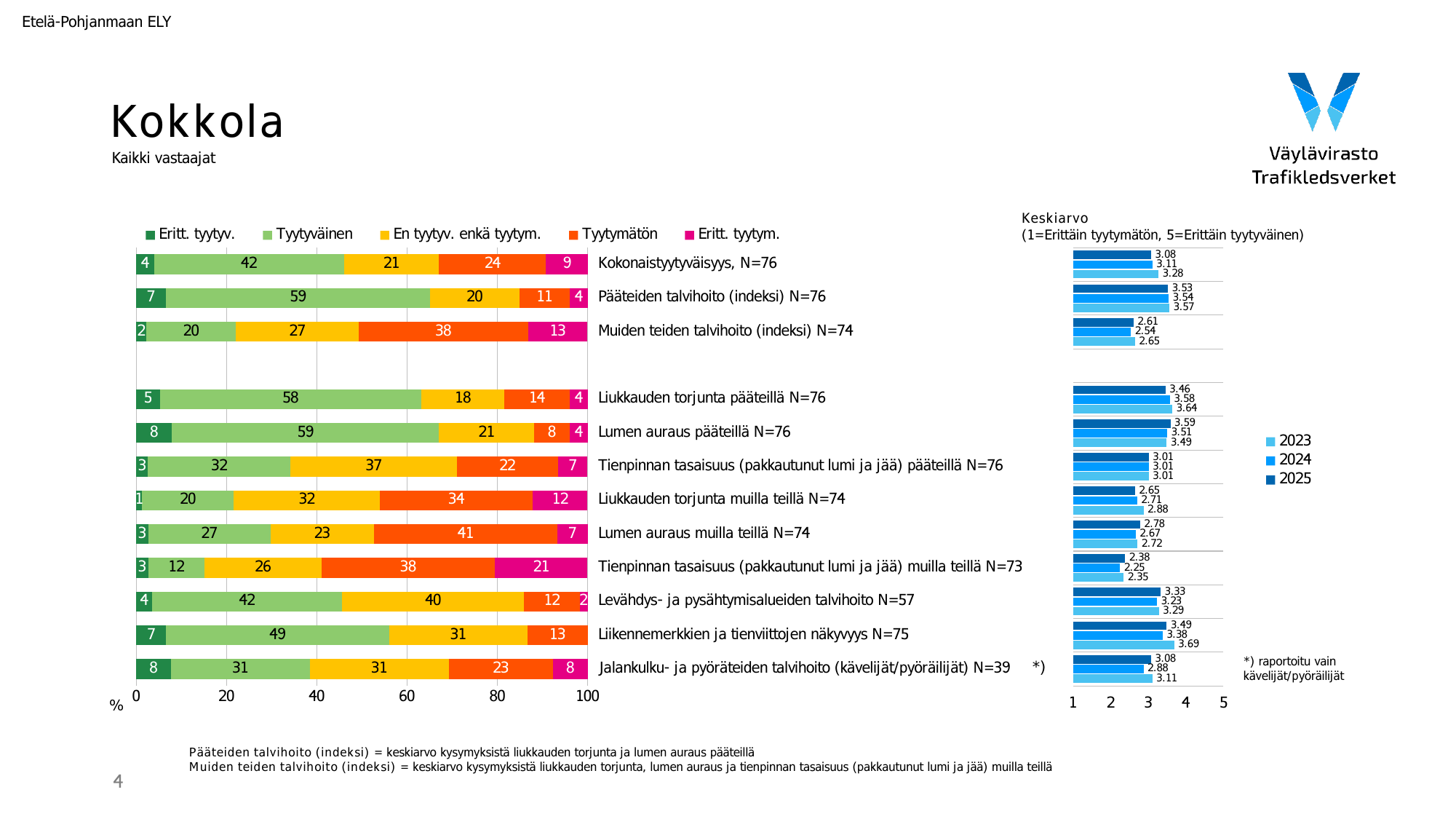

Etelä-Pohjanmaan ELY
# Kokkola
Kaikki vastaajat
Keskiarvo
(1=Erittäin tyytymätön, 5=Erittäin tyytyväinen)

### Chart

| Category | Eritt. tyytyv. | Tyytyväinen | En tyytyv. enkä tyytym. | Tyytymätön | Eritt. tyytym. |
|---|---|---|---|---|---|
| Kokonaistyytyväisyys, N=76 | 3.947368 | 42.105263 | 21.052632 | 23.684211 | 9.210526 |
| Pääteiden talvihoito (indeksi) N=76 | 6.5789475 | 58.552631500000004 | 19.7368425 | 11.1842105 | 3.947368 |
| Muiden teiden talvihoito (indeksi) N=74 | 2.2645933333333335 | 19.875354666666667 | 27.144267333333335 | 37.560162999999996 | 13.155621333333334 |
|  | None | None | None | None | None |
| Liukkauden torjunta pääteillä N=76 | 5.263158 | 57.894737 | 18.421053 | 14.473684 | 3.947368 |
| Lumen auraus pääteillä N=76 | 7.894737 | 59.210526 | 21.052632 | 7.894737 | 3.947368 |
| Tienpinnan tasaisuus (pakkautunut lumi ja jää) pääteillä N=76 | 2.631579 | 31.578947 | 36.842105 | 22.368421 | 6.578947 |
| Liukkauden torjunta muilla teillä N=74 | 1.351351 | 20.27027 | 32.432432 | 33.783784 | 12.162162 |
| Lumen auraus muilla teillä N=74 | 2.702703 | 27.027027 | 22.972973 | 40.540541 | 6.756757 |
| Tienpinnan tasaisuus (pakkautunut lumi ja jää) muilla teillä N=73 | 2.739726 | 12.328767 | 26.027397 | 38.356164 | 20.547945 |
| Levähdys- ja pysähtymisalueiden talvihoito N=57 | 3.508772 | 42.105263 | 40.350877 | 12.280702 | 1.754386 |
| Liikennemerkkien ja tienviittojen näkyvyys N=75 | 6.666667 | 49.333333 | 30.666667 | 13.333333 | None |
| Jalankulku- ja pyöräteiden talvihoito (kävelijät/pyöräilijät) N=39 | 7.692308 | 30.769231 | 30.769231 | 23.076923 | 7.692308 |

### Chart

| Category | 2025 | 2024 | 2023 |
|---|---|---|---|
*) raportoitu vain
kävelijät/pyöräilijät
*)
%
Pääteiden talvihoito (indeksi) = keskiarvo kysymyksistä liukkauden torjunta ja lumen auraus pääteillä
Muiden teiden talvihoito (indeksi) = keskiarvo kysymyksistä liukkauden torjunta, lumen auraus ja tienpinnan tasaisuus (pakkautunut lumi ja jää) muilla teillä

4